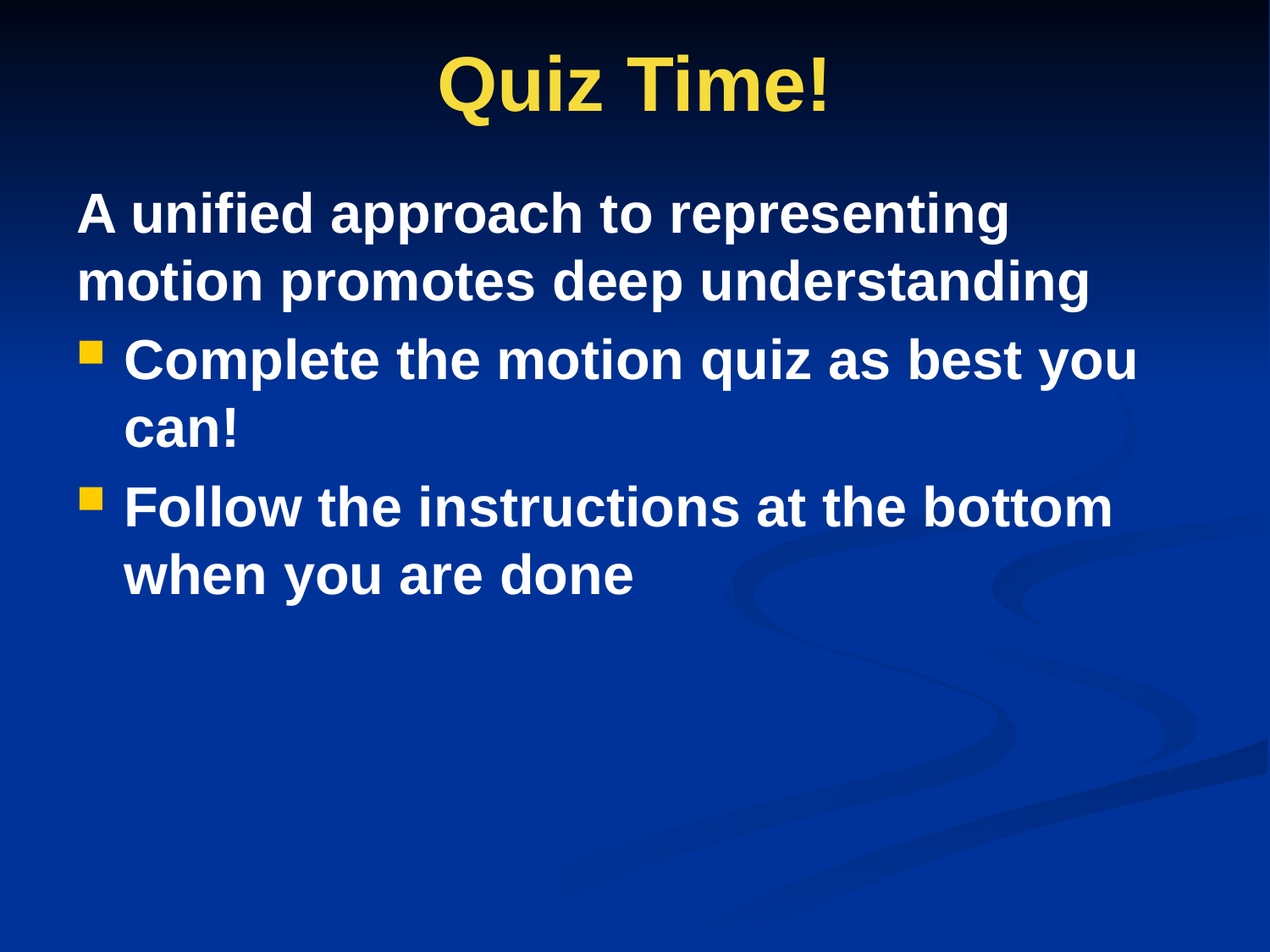

# Quiz Time!
A unified approach to representing motion promotes deep understanding
Complete the motion quiz as best you can!
Follow the instructions at the bottom when you are done